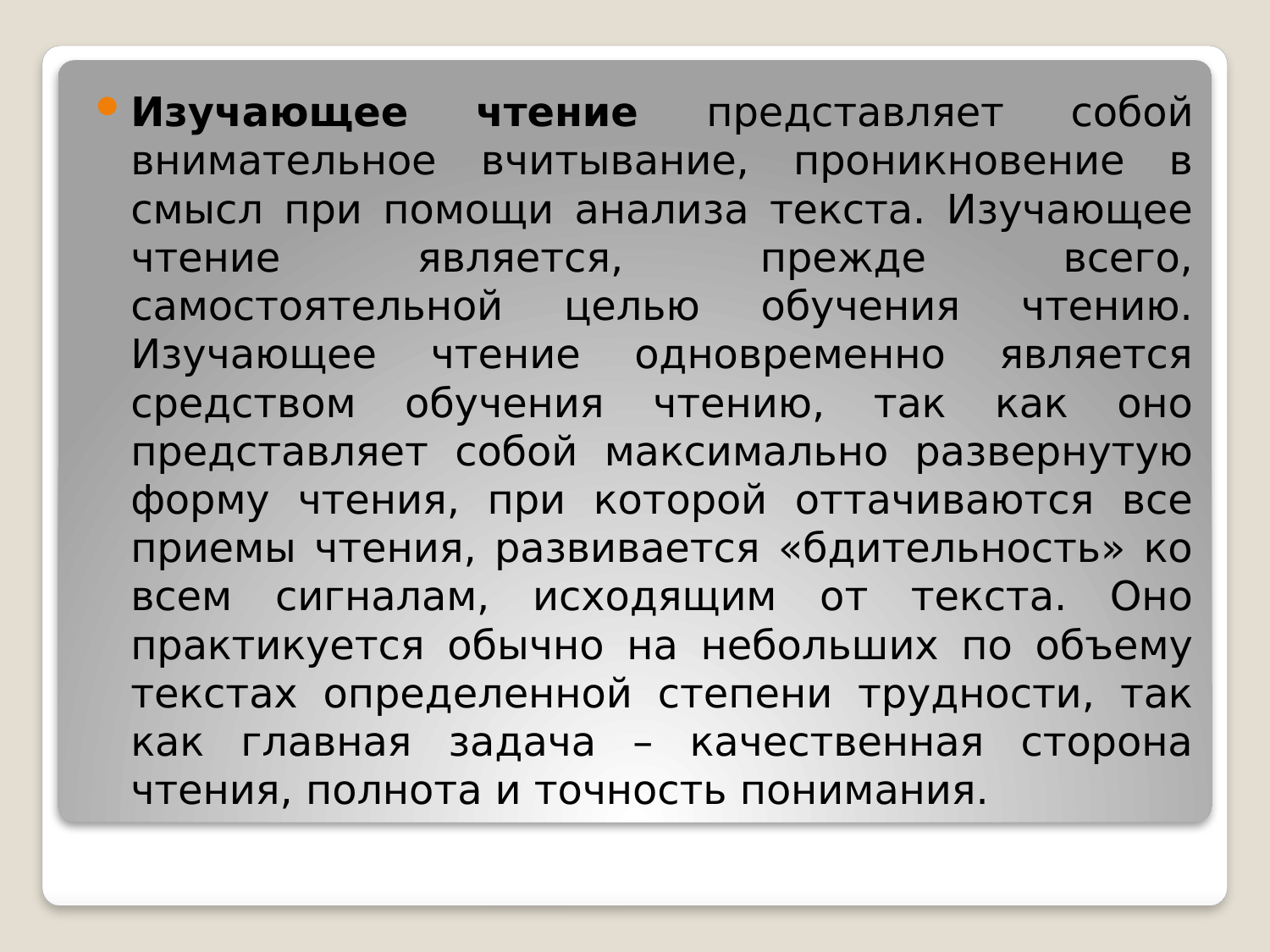

Изучающее чтение представляет собой внимательное вчитывание, проникновение в смысл при помощи анализа текста. Изучающее чтение является, прежде всего, самостоятельной целью обучения чтению. Изучающее чтение одновременно является средством обучения чтению, так как оно представляет собой максимально развернутую форму чтения, при которой оттачиваются все приемы чтения, развивается «бдительность» ко всем сигналам, исходящим от текста. Оно практикуется обычно на небольших по объему текстах определенной степени трудности, так как главная задача – качественная сторона чтения, полнота и точность понимания.